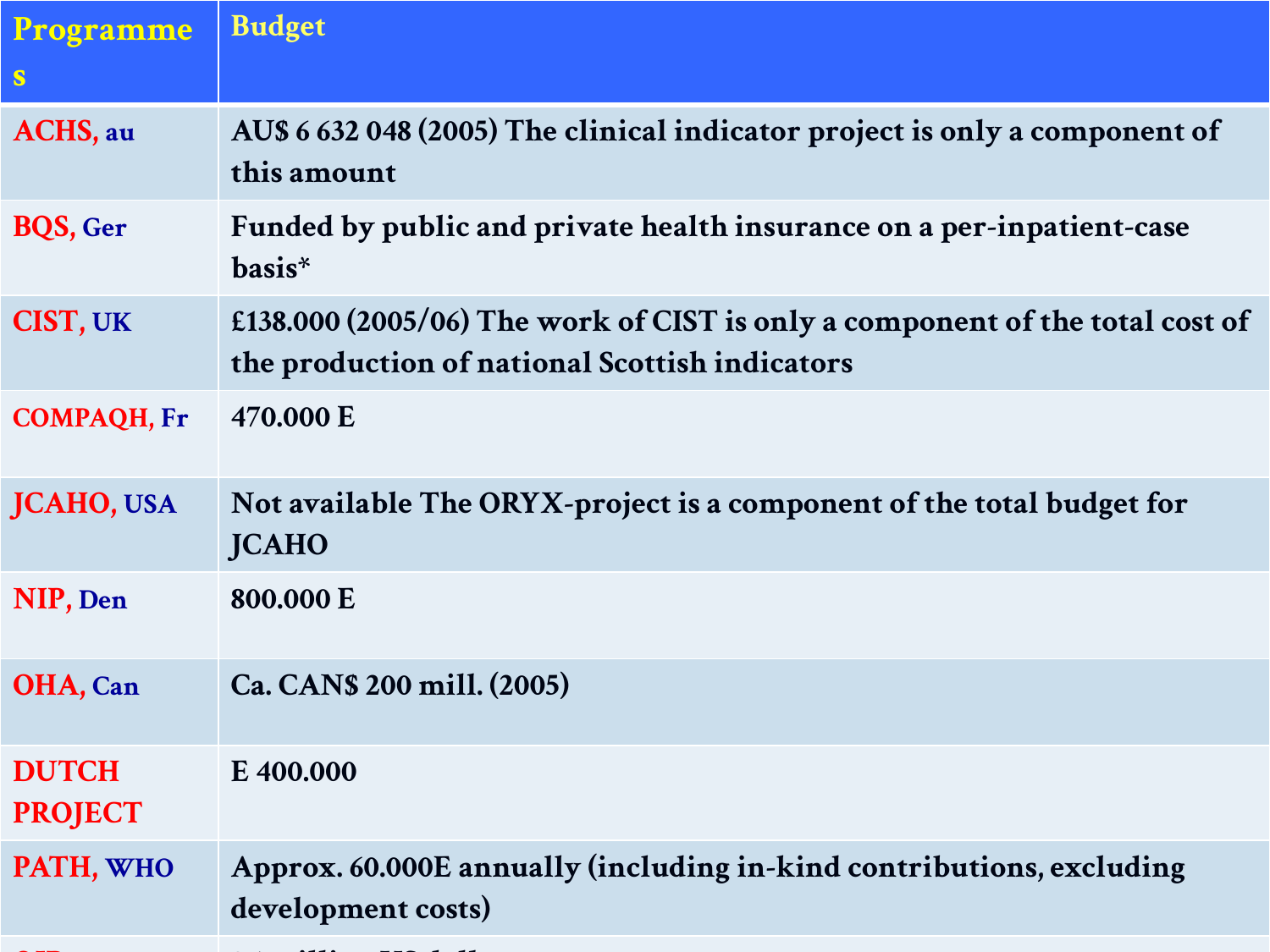

| Programmes | Budget |
| --- | --- |
| ACHS, au | AU$ 6 632 048 (2005) The clinical indicator project is only a component of this amount |
| BQS, Ger | Funded by public and private health insurance on a per-inpatient-case basis\* |
| CIST, UK | £138.000 (2005/06) The work of CIST is only a component of the total cost of the production of national Scottish indicators |
| COMPAQH, Fr | 470.000 E |
| JCAHO, USA | Not available The ORYX-project is a component of the total budget for JCAHO |
| NIP, Den | 800.000 E |
| OHA, Can | Ca. CAN$ 200 mill. (2005) |
| DUTCH PROJECT | E 400.000 |
| PATH, WHO | Approx. 60.000E annually (including in-kind contributions, excluding development costs) |
| QIP, USA | 8.1 million US dollars |
#